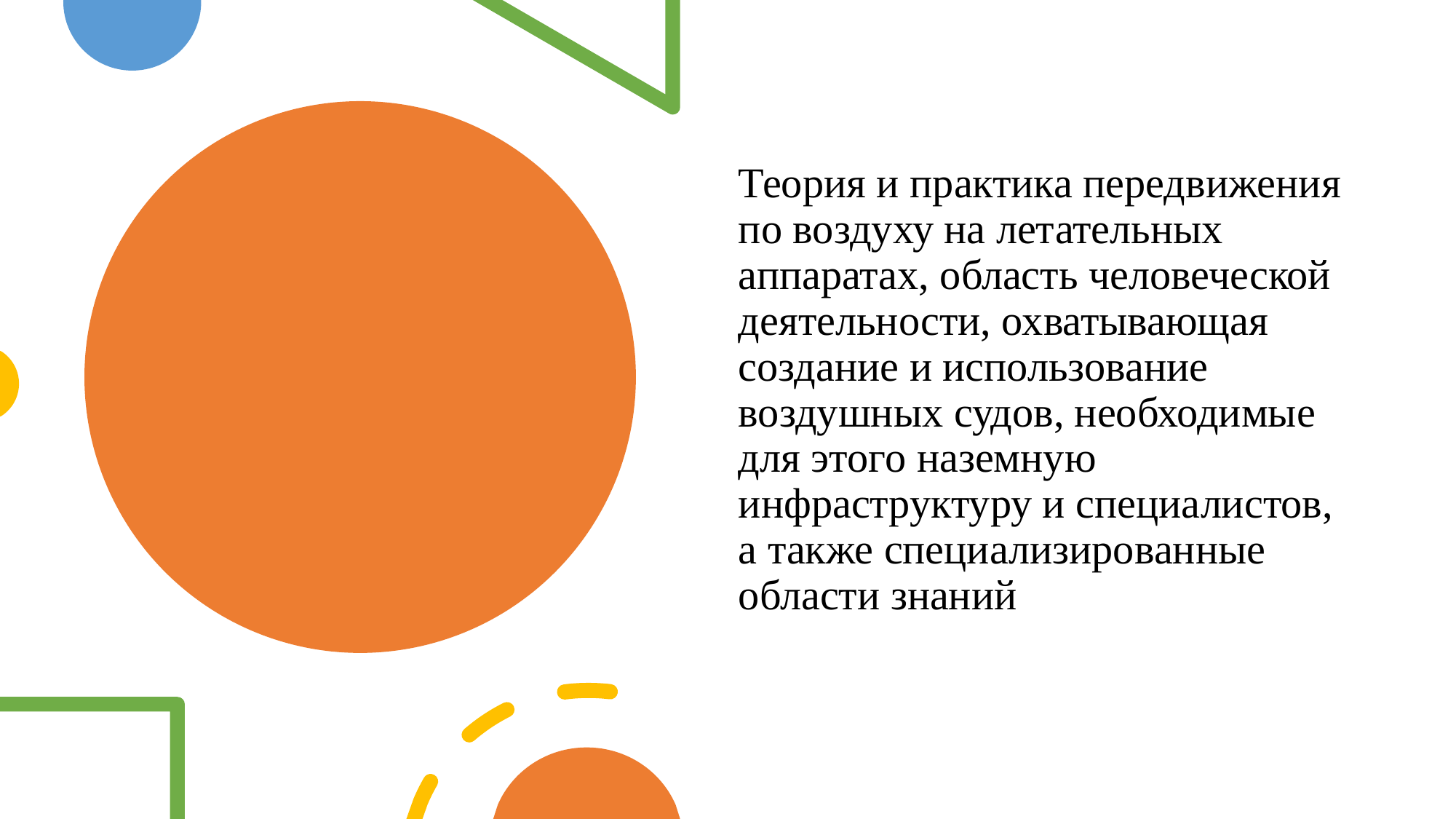

Теория и практика передвижения по воздуху на летательных аппаратах, область человеческой деятельности, охватывающая создание и использование воздушных судов, необходимые для этого наземную инфраструктуру и специалистов, а также специализированные области знаний